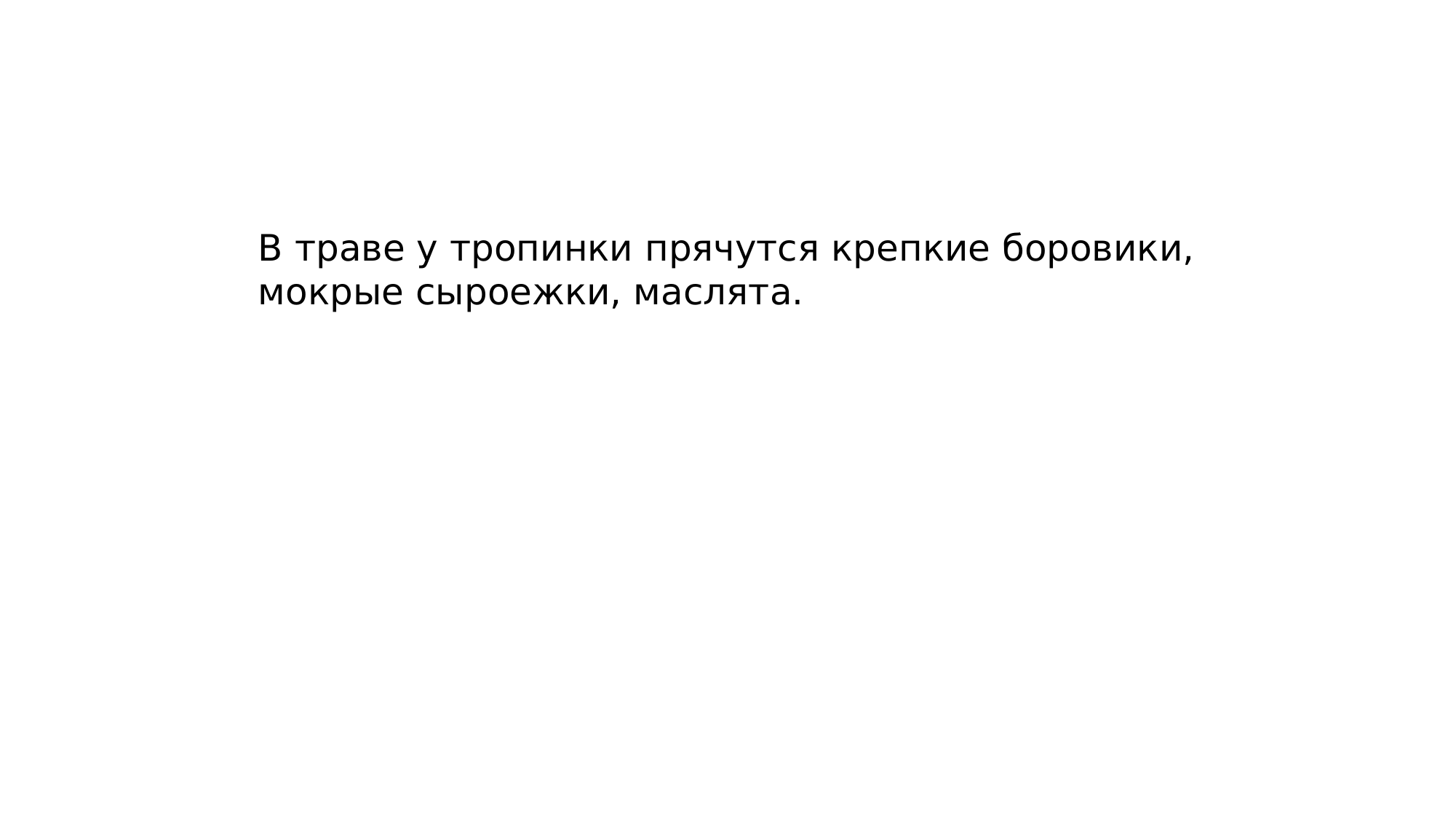

В траве у тропинки прячутся крепкие боровики, мокрые сыроежки, маслята.